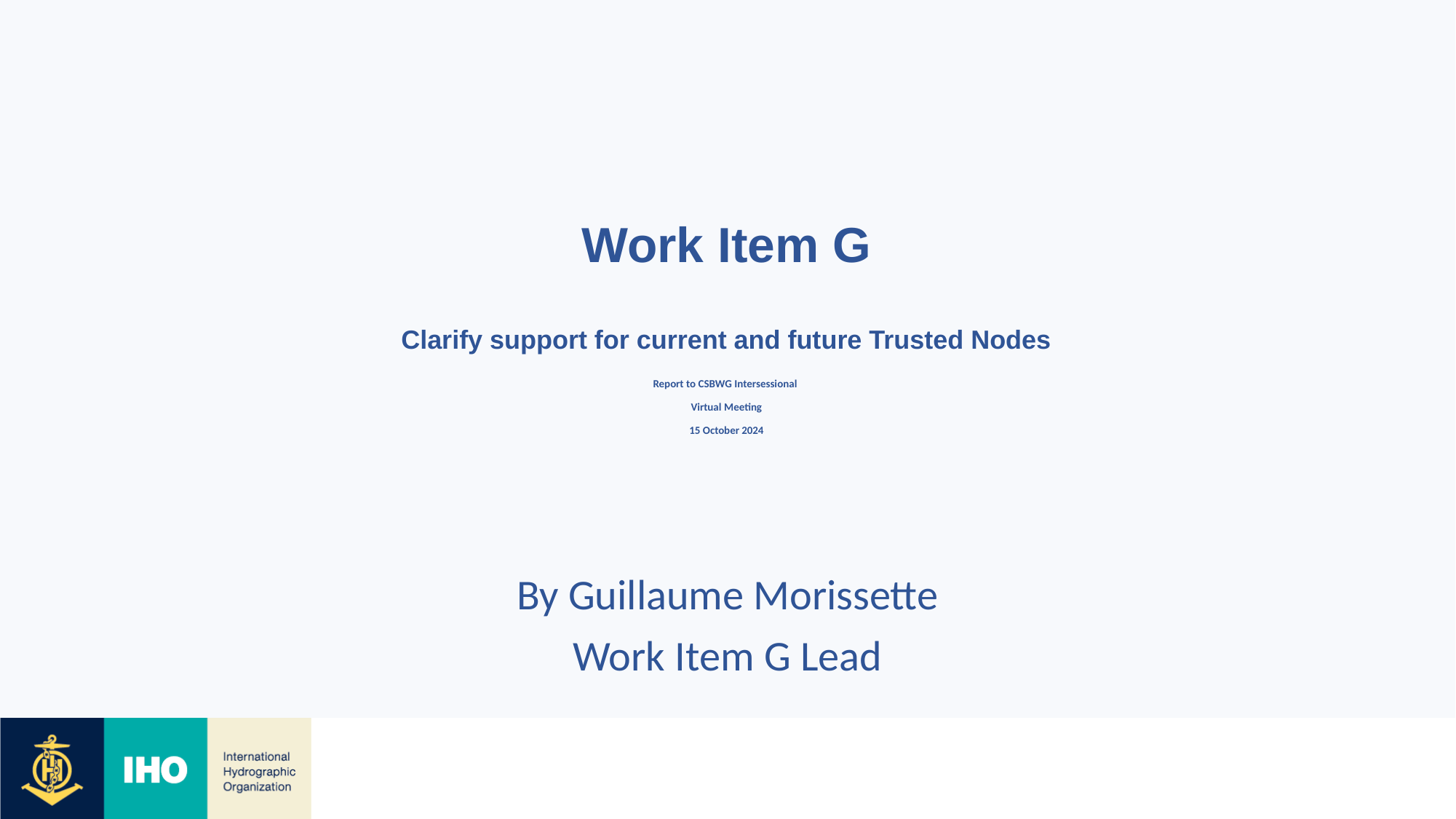

Work Item G

Clarify support for current and future Trusted Nodes

Report to CSBWG Intersessional

Virtual Meeting

15 October 2024

By Guillaume Morissette
Work Item G Lead